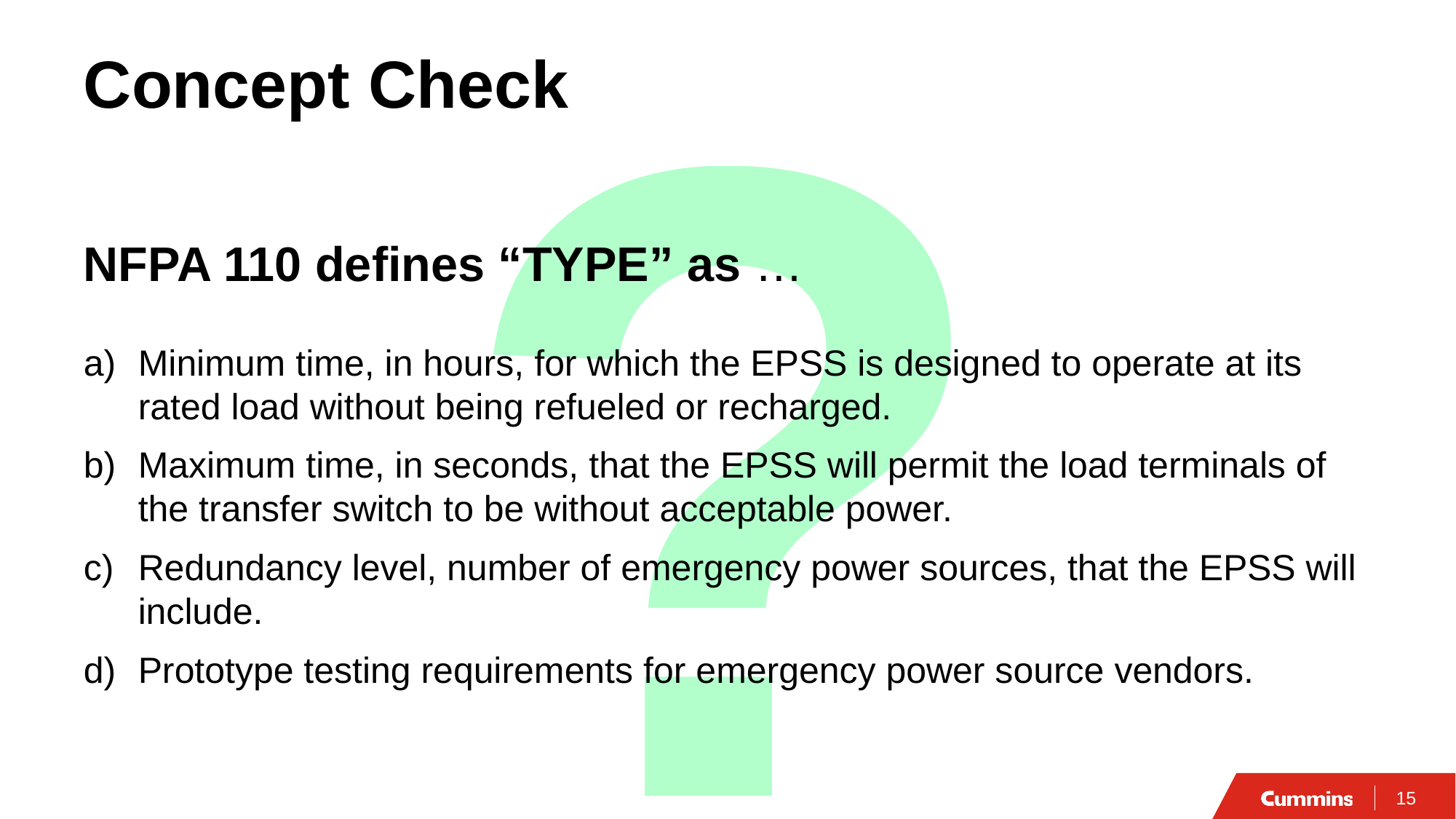

?
# Concept Check
NFPA 110 defines “TYPE” as …

Minimum time, in hours, for which the EPSS is designed to operate at its rated load without being refueled or recharged.
Maximum time, in seconds, that the EPSS will permit the load terminals of the transfer switch to be without acceptable power.
Redundancy level, number of emergency power sources, that the EPSS will include.
Prototype testing requirements for emergency power source vendors.